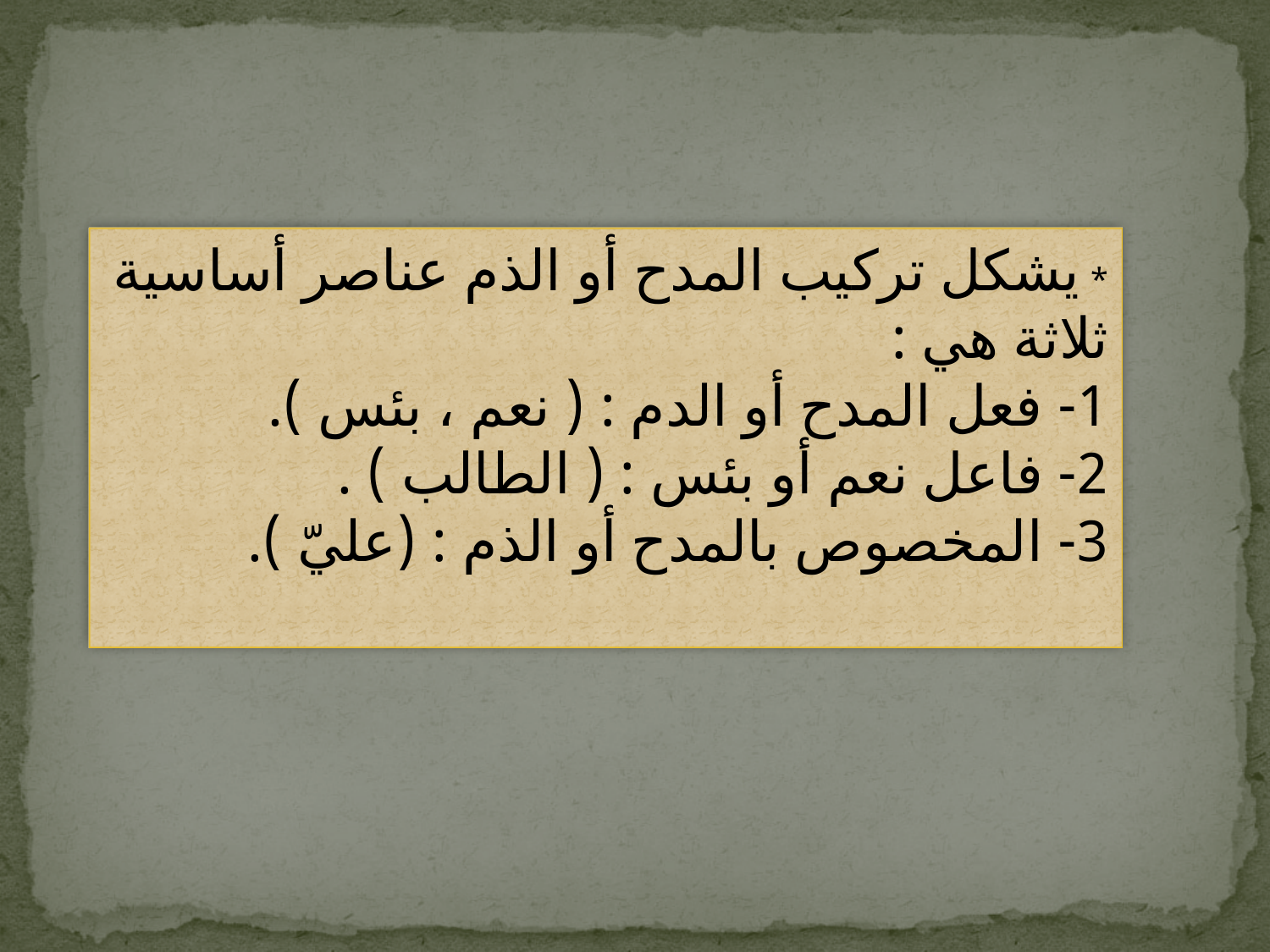

* يشكل تركيب المدح أو الذم عناصر أساسية ثلاثة هي :
1- فعل المدح أو الدم : ( نعم ، بئس ).
2- فاعل نعم أو بئس : ( الطالب ) .
3- المخصوص بالمدح أو الذم : (عليّ ).